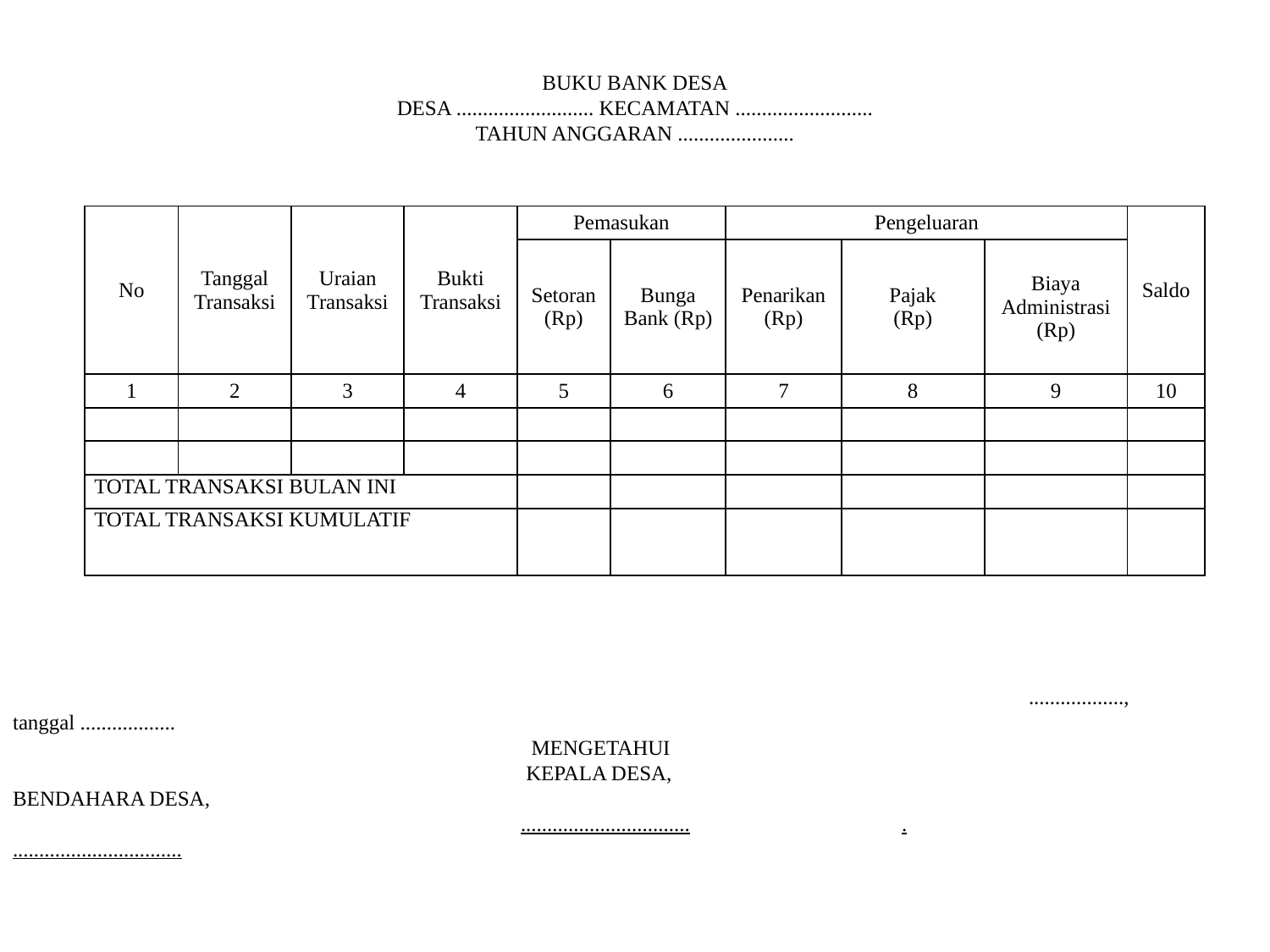

BUKU BANK DESA
DESA .......................... KECAMATAN ..........................
TAHUN ANGGARAN ......................
| No | Tanggal Transaksi | Uraian Transaksi | Bukti Transaksi | Pemasukan |  | Pengeluaran |  |  | Saldo |
| --- | --- | --- | --- | --- | --- | --- | --- | --- | --- |
|  |  |  |  | Setoran (Rp) | Bunga Bank (Rp) | Penarikan (Rp) | Pajak (Rp) | Biaya Administrasi (Rp) |  |
| 1 | 2 | 3 | 4 | 5 | 6 | 7 | 8 | 9 | 10 |
|  |  |  |  |  |  |  |  |  |  |
|  |  |  |  |  |  |  |  |  |  |
| TOTAL TRANSAKSI BULAN INI |  |  |  |  |  |  |  |  |  |
| TOTAL TRANSAKSI KUMULATIF |  |  |  |  |  |  |  |  |  |
								.................., tanggal ..................
 				  MENGETAHUI
  				 KEPALA DESA,				BENDAHARA DESA,
				................................		.		................................